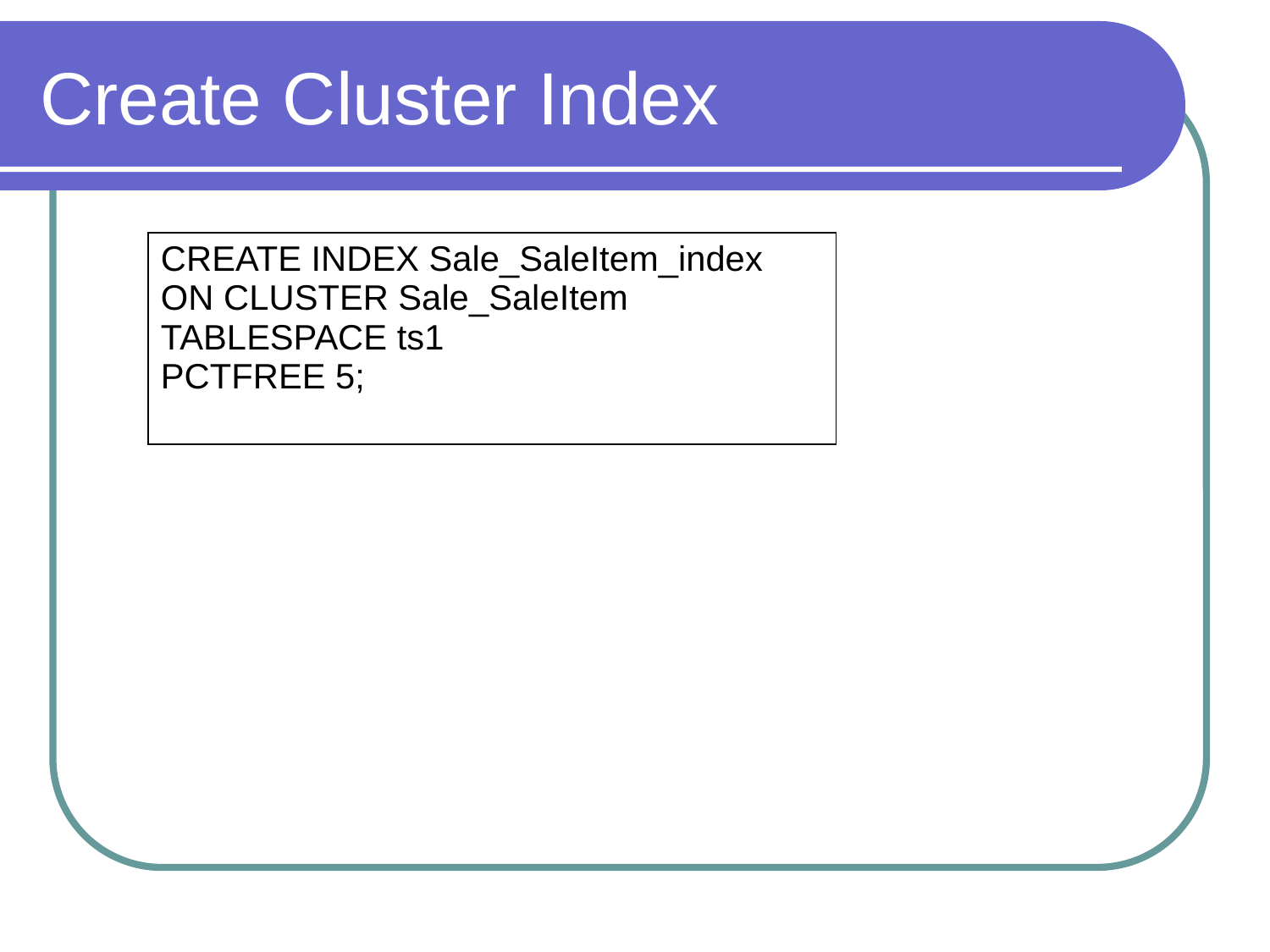

# Create Cluster Index
| CREATE INDEX Sale\_SaleItem\_index ON CLUSTER Sale\_SaleItem TABLESPACE ts1 PCTFREE 5; |
| --- |